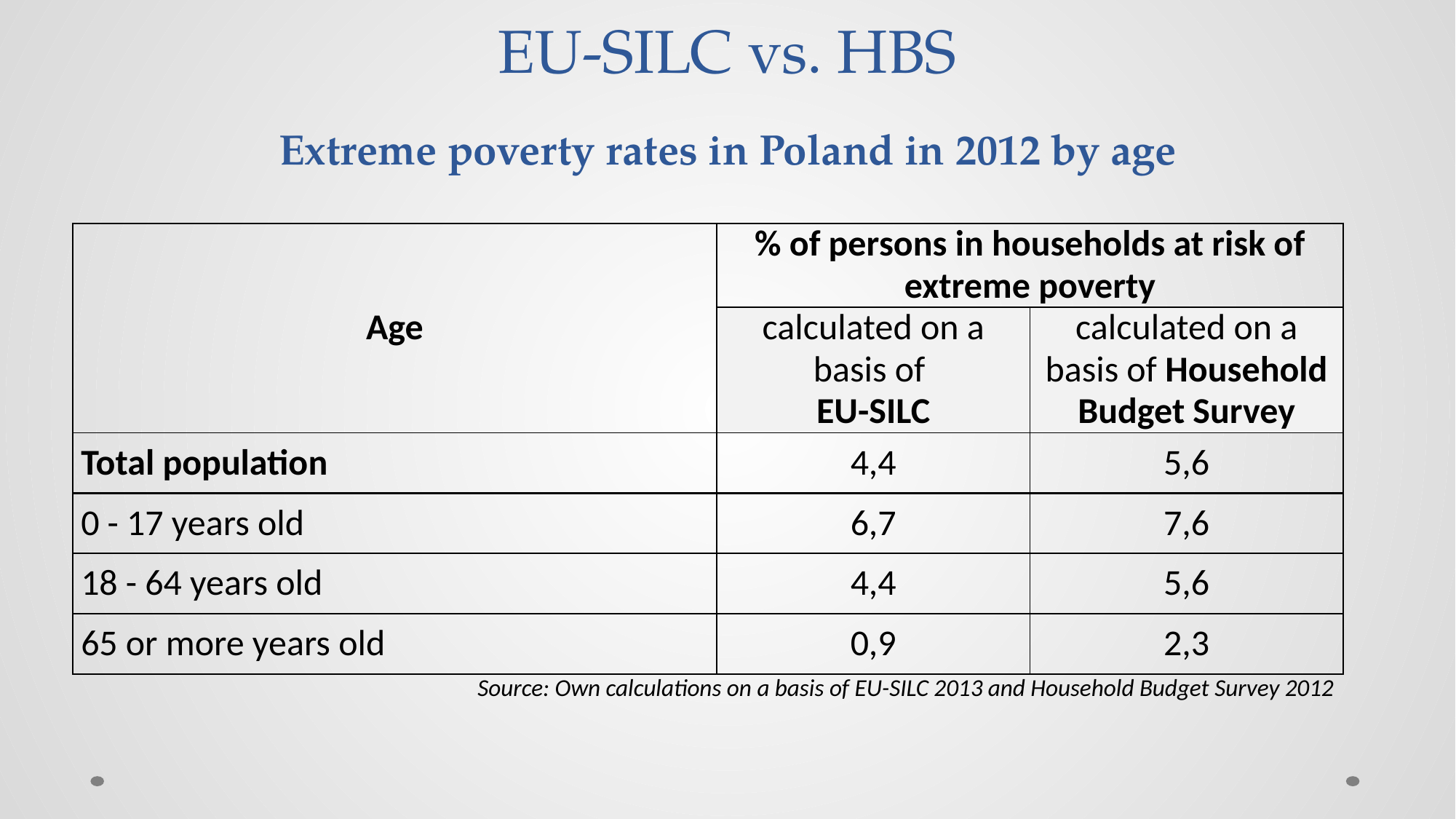

# EU-SILC vs. HBS Extreme poverty rates in Poland in 2012 by age
| Age | % of persons in households at risk of extreme poverty |  |
| --- | --- | --- |
|  | calculated on a basis of EU-SILC | calculated on a basis of Household Budget Survey |
| Total population | 4,4 | 5,6 |
| 0 - 17 years old | 6,7 | 7,6 |
| 18 - 64 years old | 4,4 | 5,6 |
| 65 or more years old | 0,9 | 2,3 |
| Source: Own calculations on a basis of EU-SILC 2013 and Household Budget Survey 2012 |  |  |